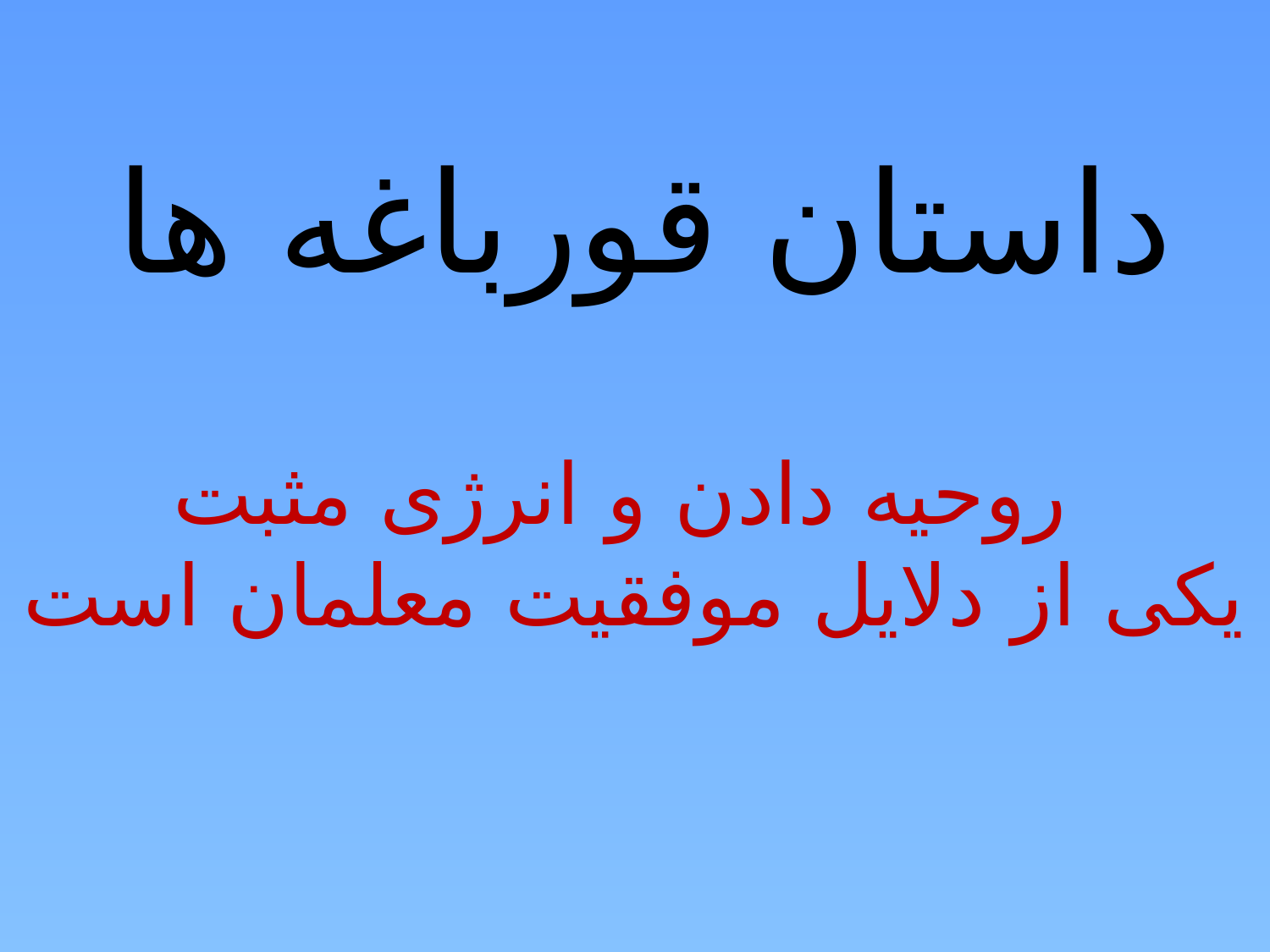

# داستان قورباغه ها
روحیه دادن و انرژی مثبت
یکی از دلایل موفقیت معلمان است